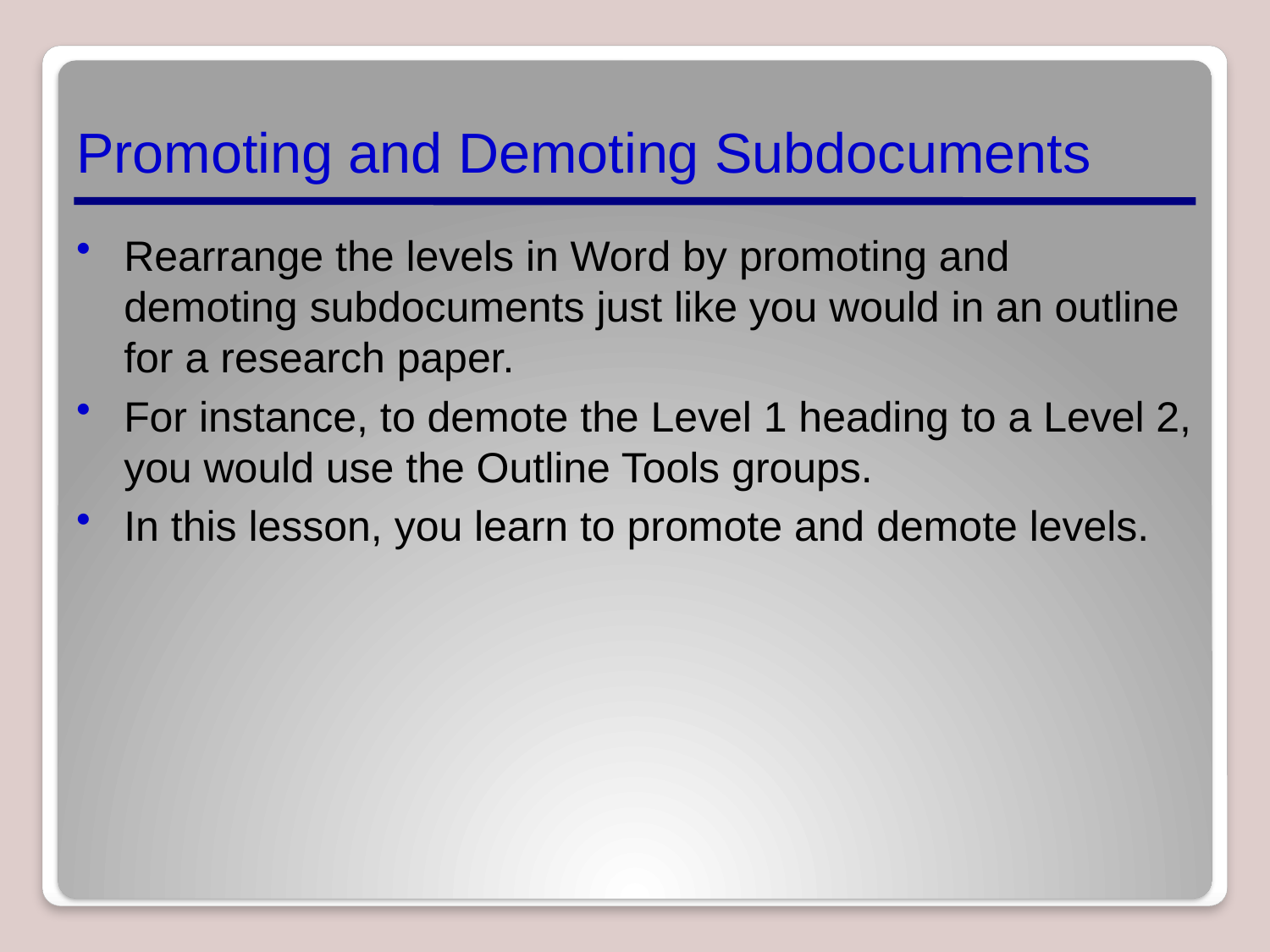

# Promoting and Demoting Subdocuments
Rearrange the levels in Word by promoting and demoting subdocuments just like you would in an outline for a research paper.
For instance, to demote the Level 1 heading to a Level 2, you would use the Outline Tools groups.
In this lesson, you learn to promote and demote levels.